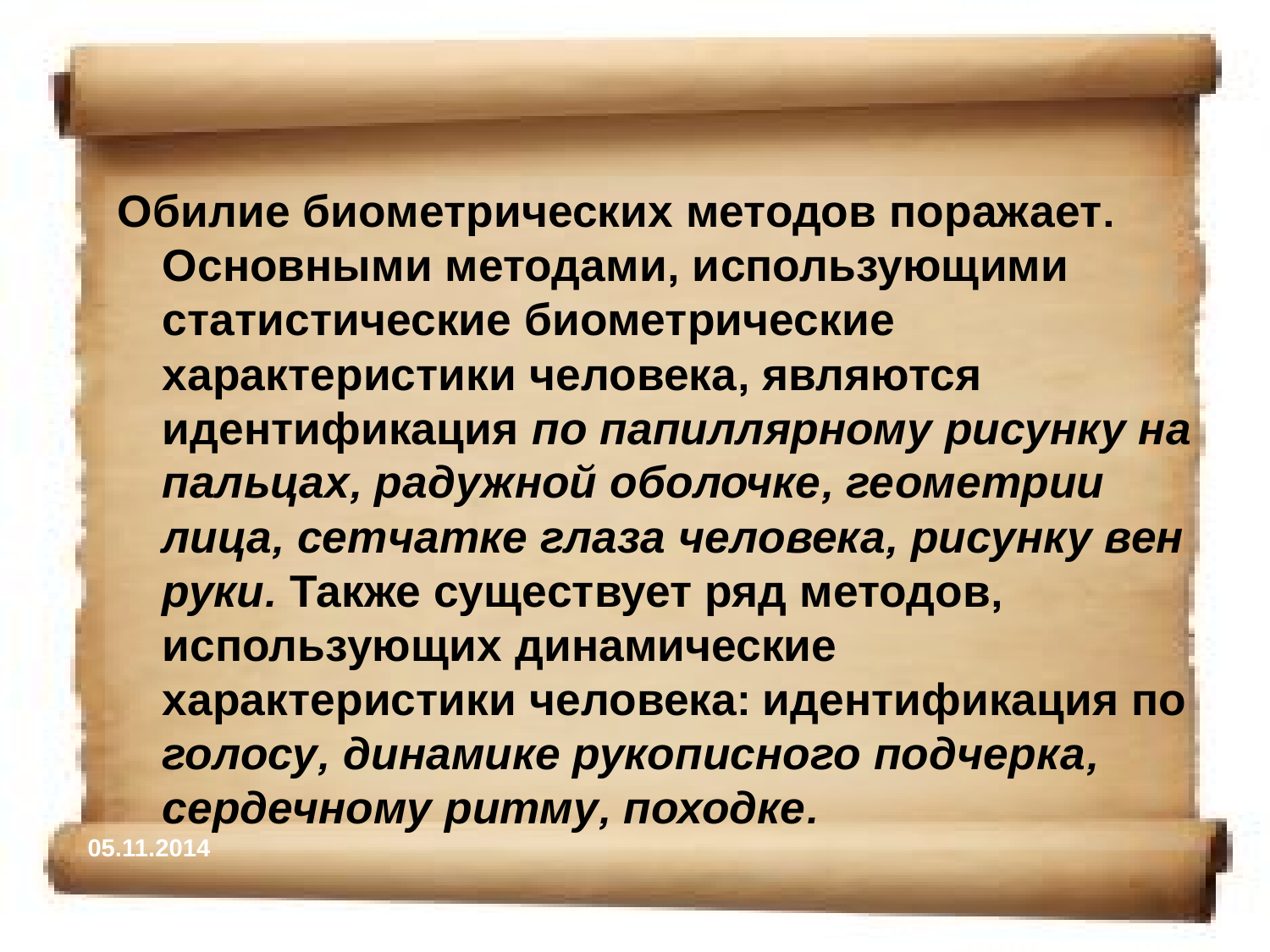

Обилие биометрических методов поражает. Основными методами, использующими статистические биометрические характеристики человека, являются идентификация по папиллярному рисунку на пальцах, радужной оболочке, геометрии лица, сетчатке глаза человека, рисунку вен руки. Также существует ряд методов, использующих динамические характеристики человека: идентификация по голосу, динамике рукописного подчерка, сердечному ритму, походке.
05.11.2014